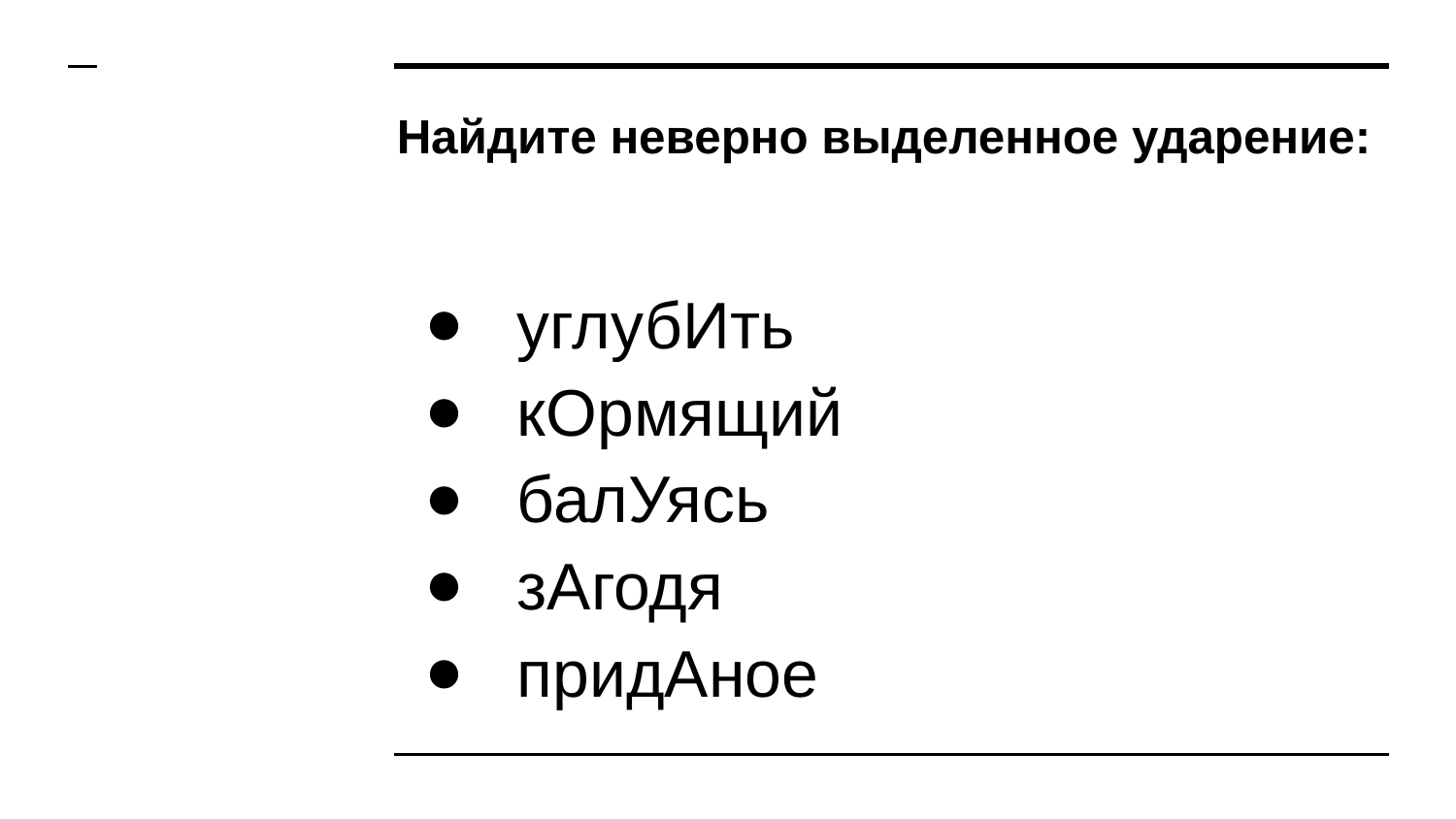

# Найдите неверно выделенное ударение:
углубИть
кОрмящий
балУясь
зАгодя
придАное